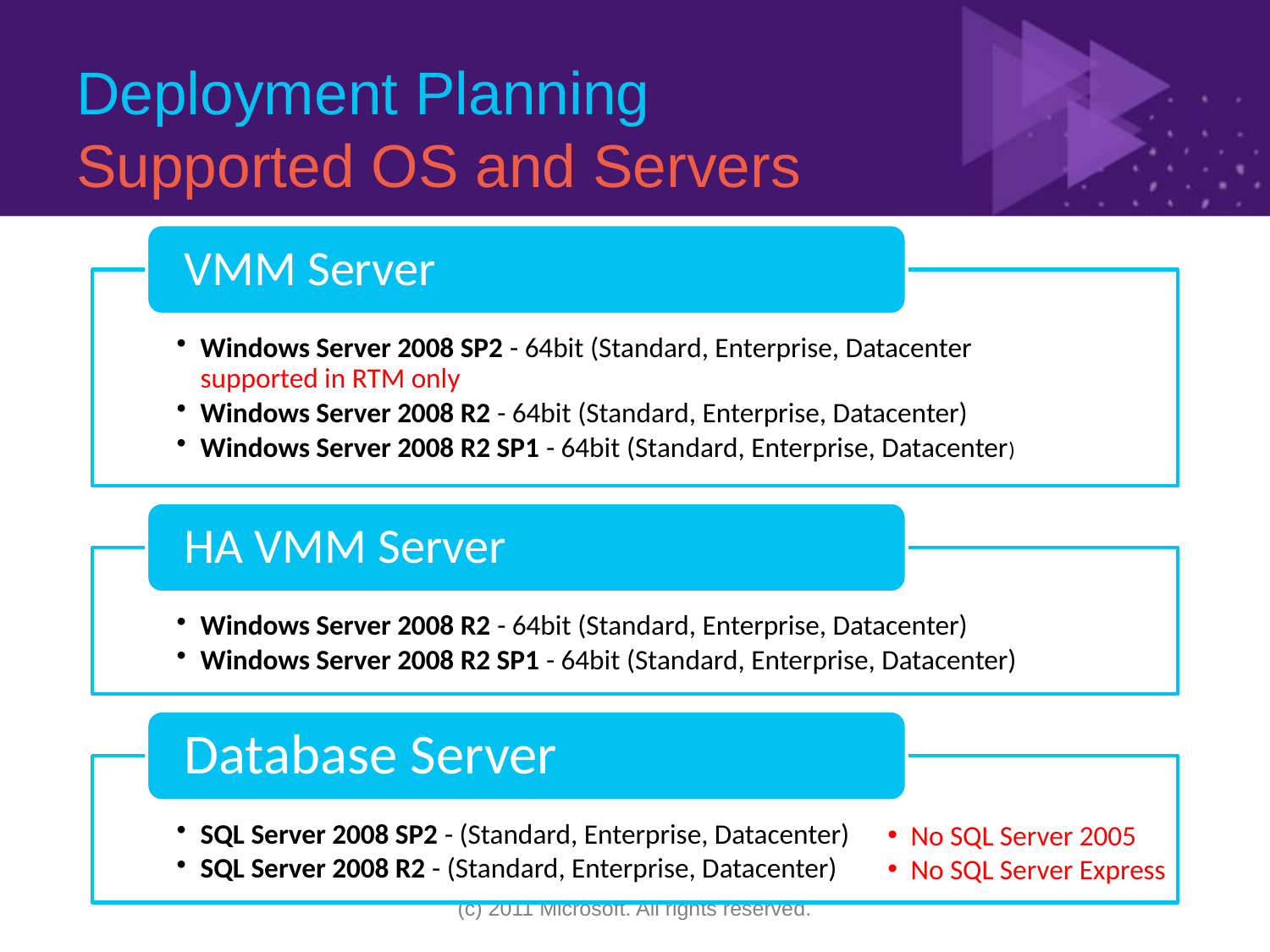

# Deployment Planning Supported OS and Servers
Windows Server 2008 SP2 - 64bit (Standard, Enterprise, Datacenter) – supported in RTM only
Windows Server 2008 R2 - 64bit (Standard, Enterprise, Datacenter)
Windows Server 2008 R2 SP1 - 64bit (Standard, Enterprise, Datacenter)
VMM Server
Windows Server 2008 R2 - 64bit (Standard, Enterprise, Datacenter)
Windows Server 2008 R2 SP1 - 64bit (Standard, Enterprise, Datacenter)
HA VMM Server
SQL Server 2008 SP2 - (Standard, Enterprise, Datacenter)
SQL Server 2008 R2 - (Standard, Enterprise, Datacenter)
Database Server
No SQL Server 2005
No SQL Server Express
(c) 2011 Microsoft. All rights reserved.